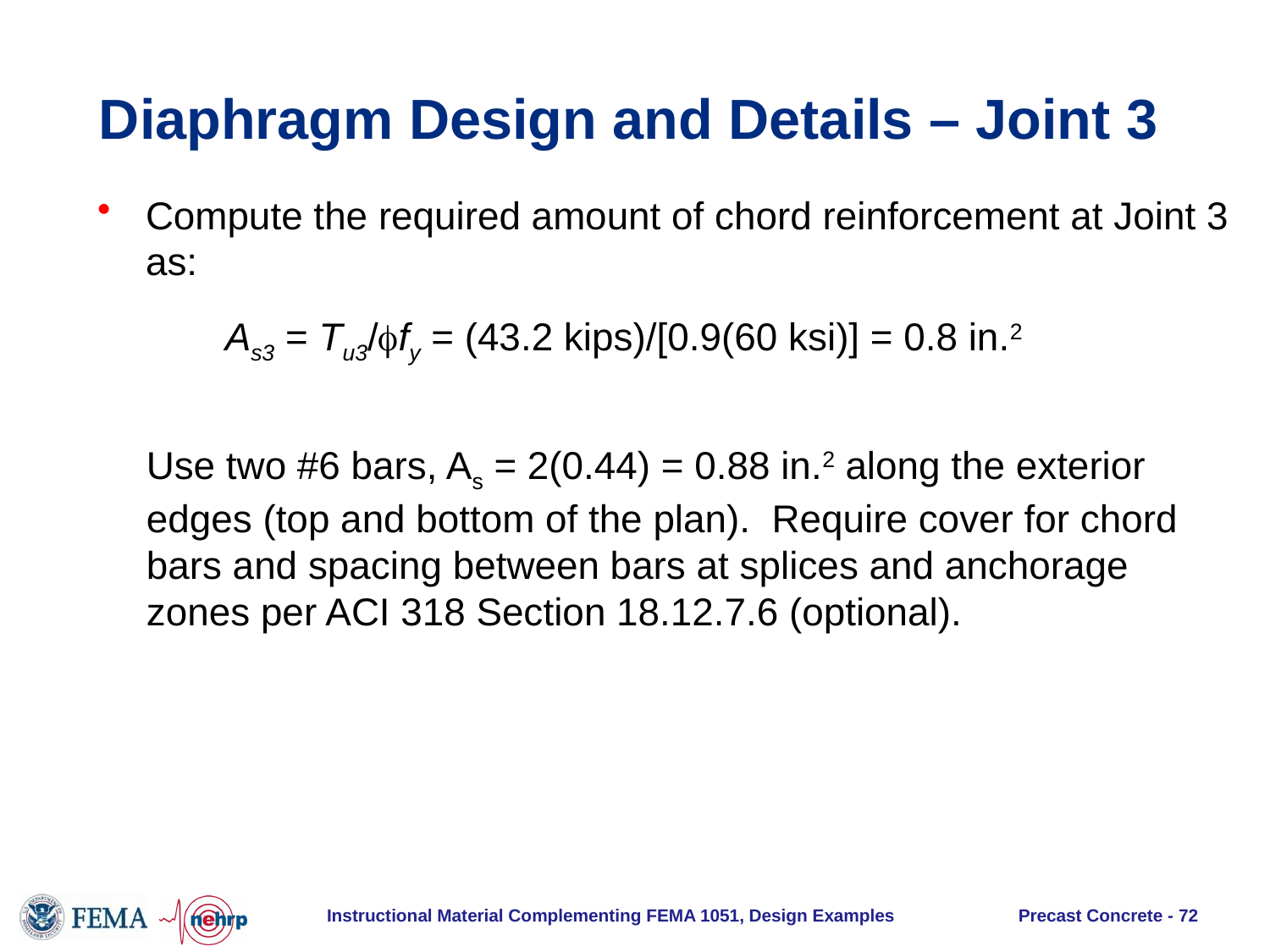

# Diaphragm Design and Details – Joint 3
Compute the required amount of chord reinforcement at Joint 3 as:
	As3 = Tu3/φfy = (43.2 kips)/[0.9(60 ksi)] = 0.8 in.2
Use two #6 bars, As = 2(0.44) = 0.88 in.2 along the exterior edges (top and bottom of the plan).  Require cover for chord bars and spacing between bars at splices and anchorage zones per ACI 318 Section 18.12.7.6 (optional).